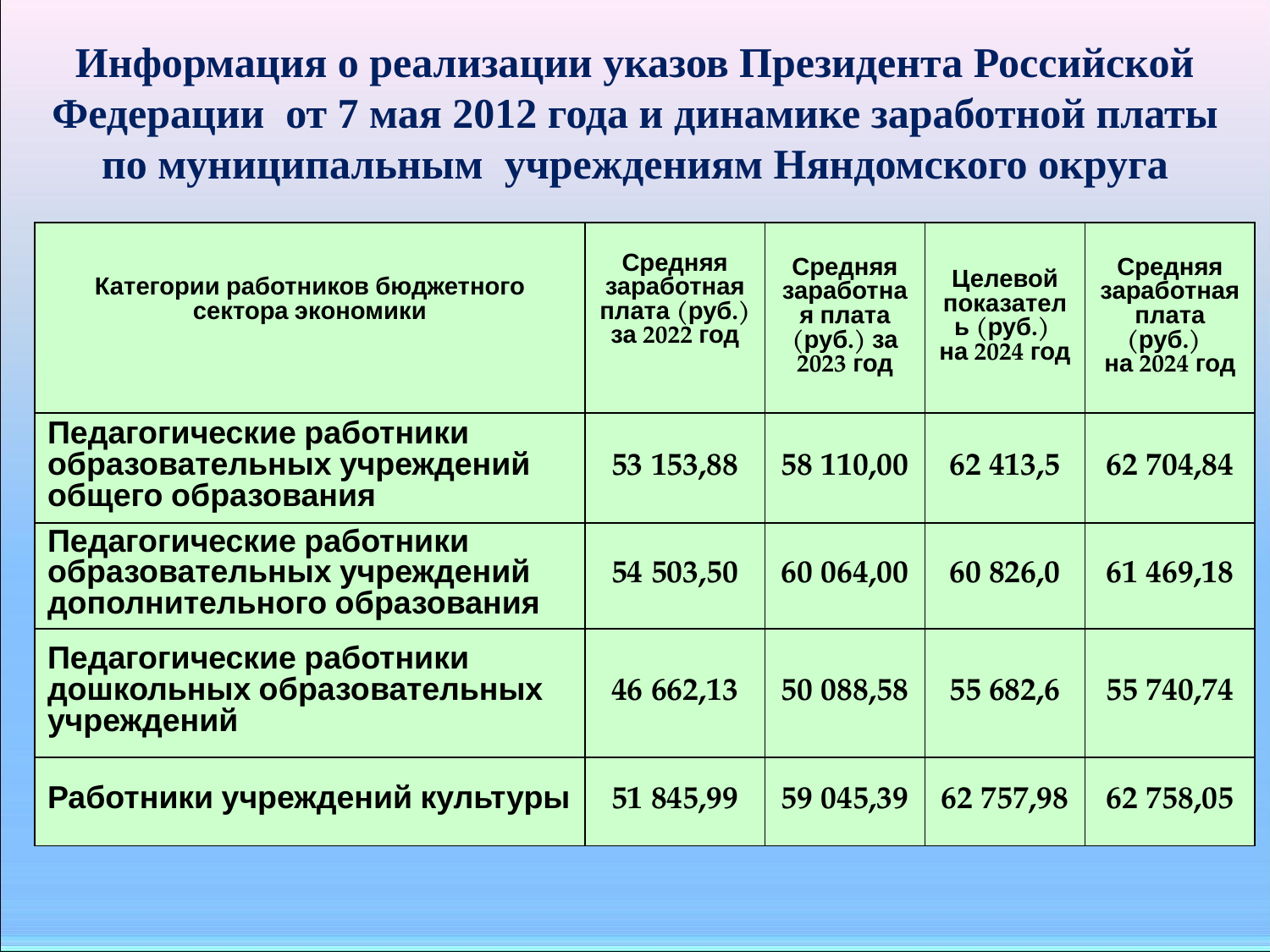

Информация о реализации указов Президента Российской Федерации  от 7 мая 2012 года и динамике заработной платы
по муниципальным  учреждениям Няндомского округа
| Категории работников бюджетного сектора экономики | Средняя заработная плата (руб.) за 2022 год | Средняя заработная плата (руб.) за 2023 год | Целевой показатель (руб.) на 2024 год | Средняя заработная плата (руб.) на 2024 год |
| --- | --- | --- | --- | --- |
| Педагогические работники образовательных учреждений общего образования | 53 153,88 | 58 110,00 | 62 413,5 | 62 704,84 |
| Педагогические работники образовательных учреждений дополнительного образования | 54 503,50 | 60 064,00 | 60 826,0 | 61 469,18 |
| Педагогические работники дошкольных образовательных учреждений | 46 662,13 | 50 088,58 | 55 682,6 | 55 740,74 |
| Работники учреждений культуры | 51 845,99 | 59 045,39 | 62 757,98 | 62 758,05 |